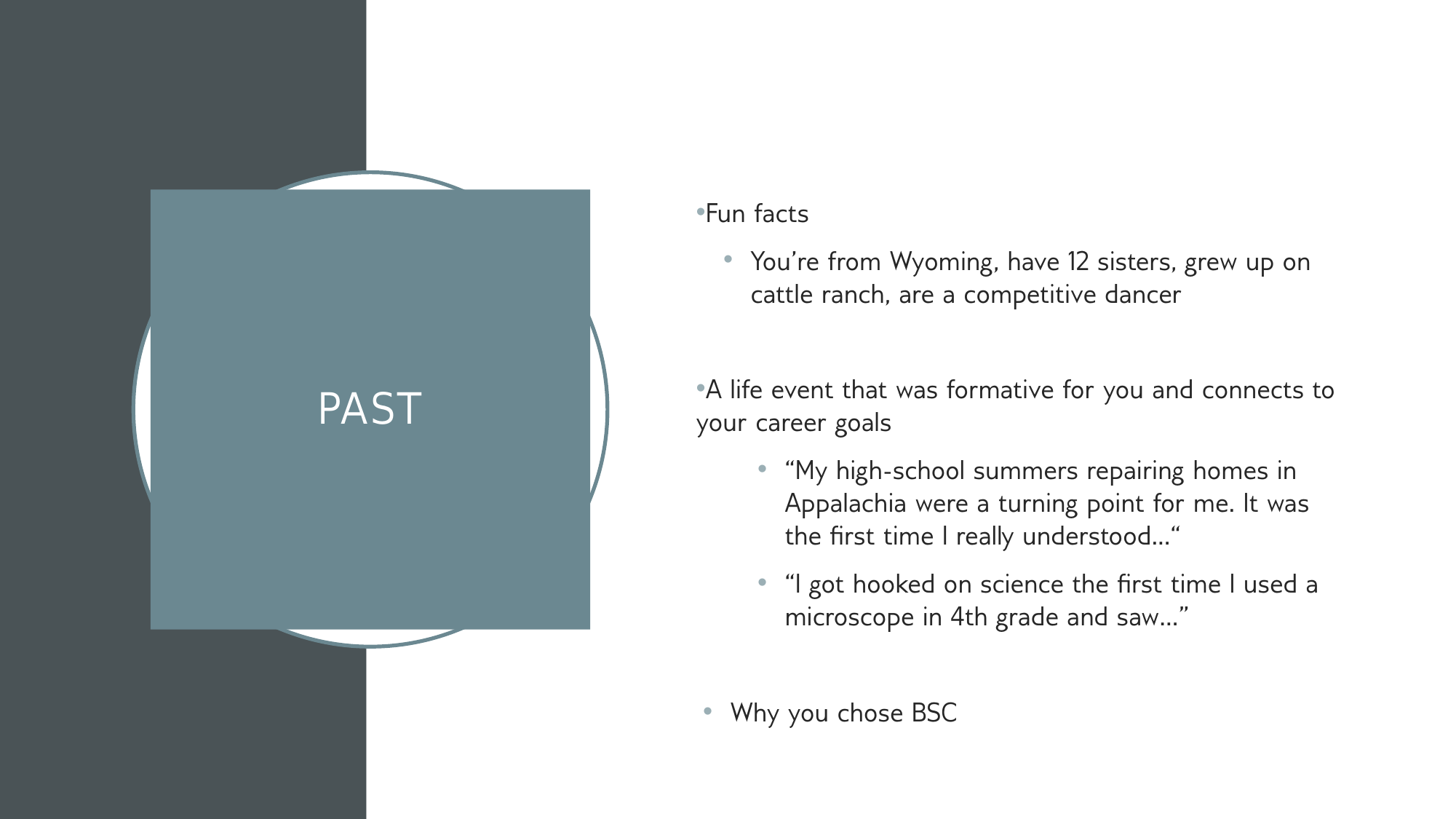

# PAST
Fun facts
You’re from Wyoming, have 12 sisters, grew up on cattle ranch, are a competitive dancer

A life event that was formative for you and connects to your career goals
“My high-school summers repairing homes in Appalachia were a turning point for me. It was the first time I really understood...“
“I got hooked on science the first time I used a microscope in 4th grade and saw…”

Why you chose BSC